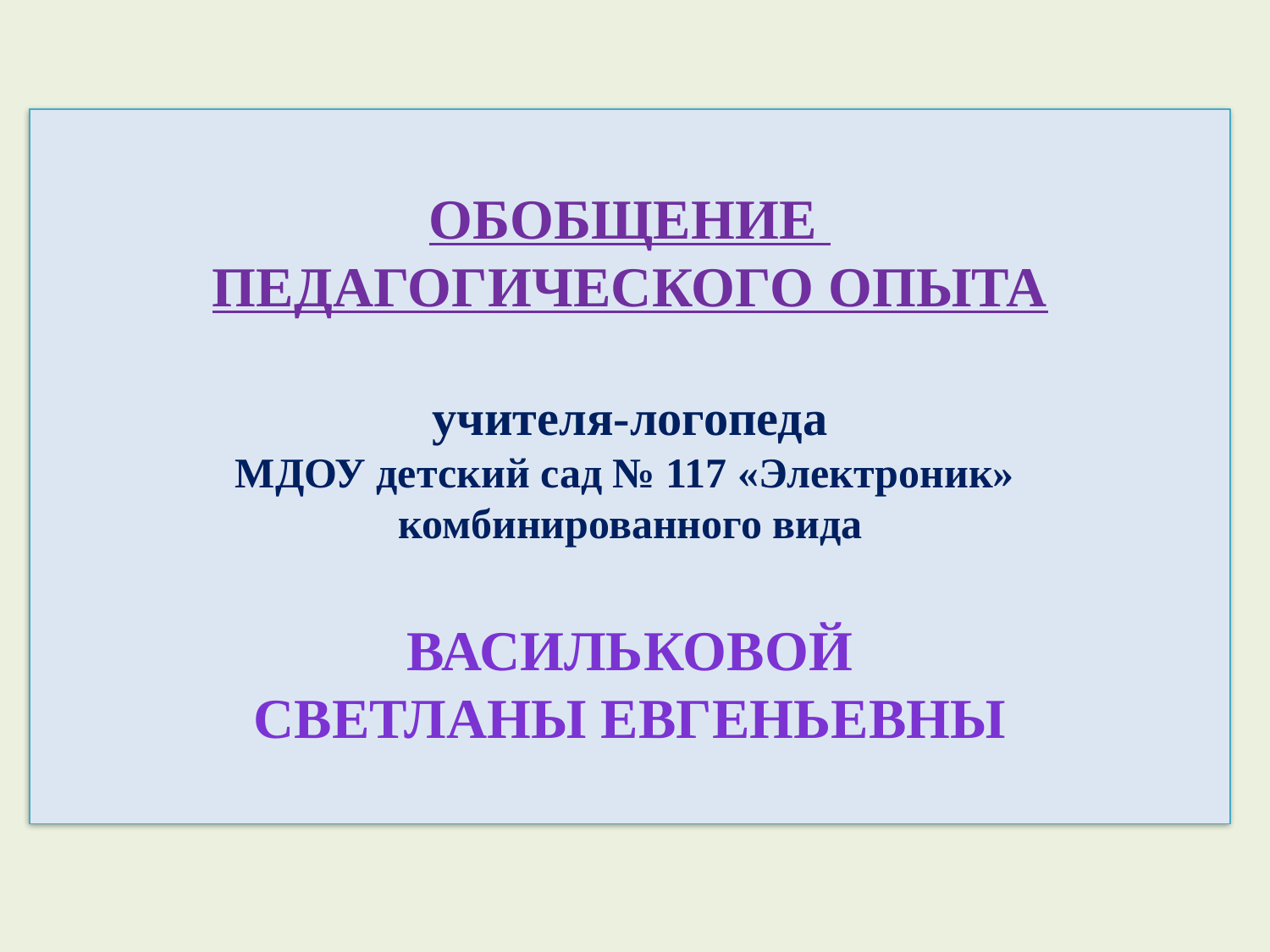

ОБОБЩЕНИЕ
ПЕДАГОГИЧЕСКОГО ОПЫТА
учителя-логопеда
МДОУ детский сад № 117 «Электроник»
комбинированного вида
Васильковой
Светланы Евгеньевны